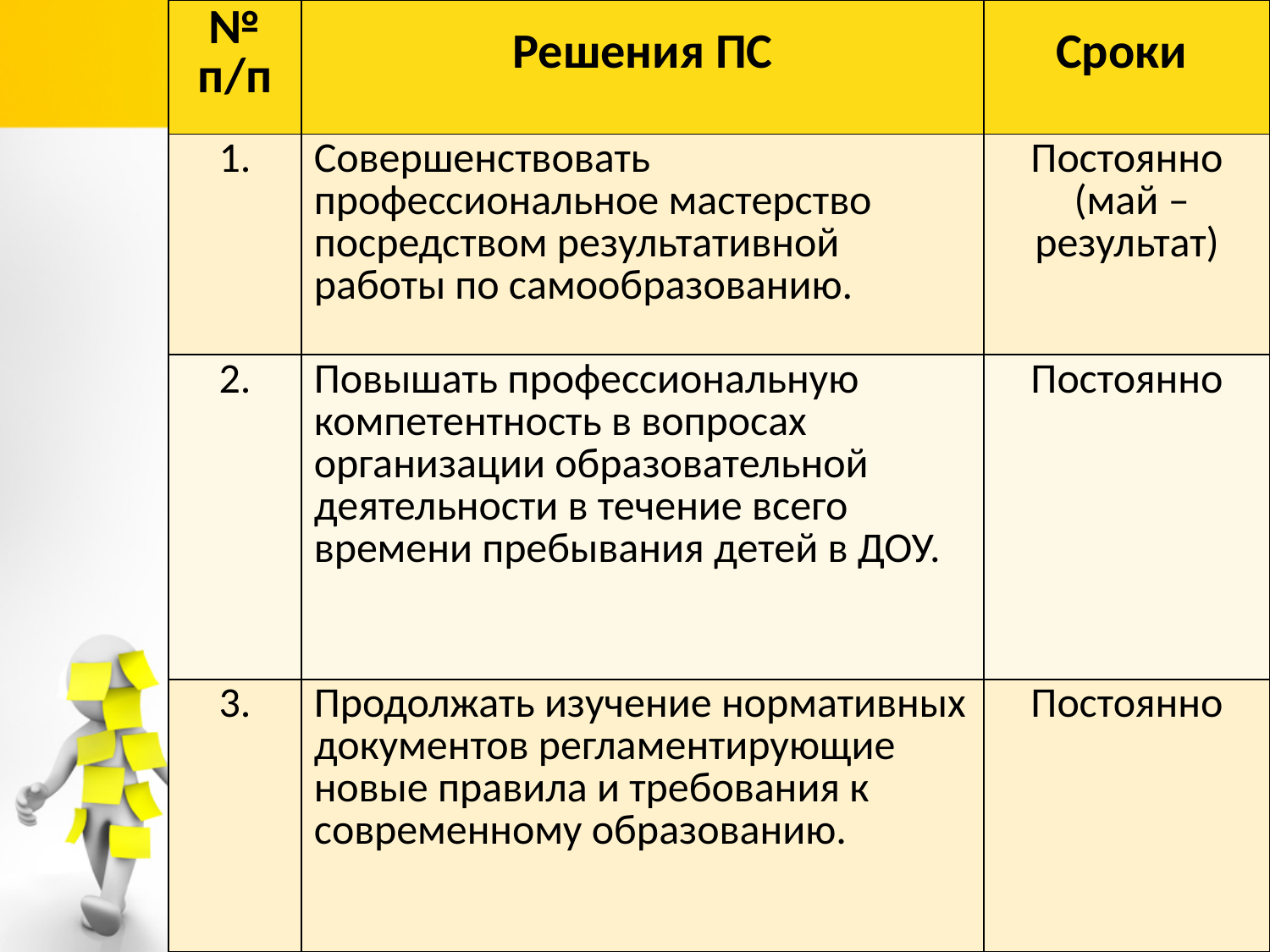

| № п/п | Решения ПС | Сроки |
| --- | --- | --- |
| 1. | Совершенствовать профессиональное мастерство посредством результативной работы по самообразованию. | Постоянно (май – результат) |
| 2. | Повышать профессиональную компетентность в вопросах организации образовательной деятельности в течение всего времени пребывания детей в ДОУ. | Постоянно |
| 3. | Продолжать изучение нормативных документов регламентирующие новые правила и требования к современному образованию. | Постоянно |